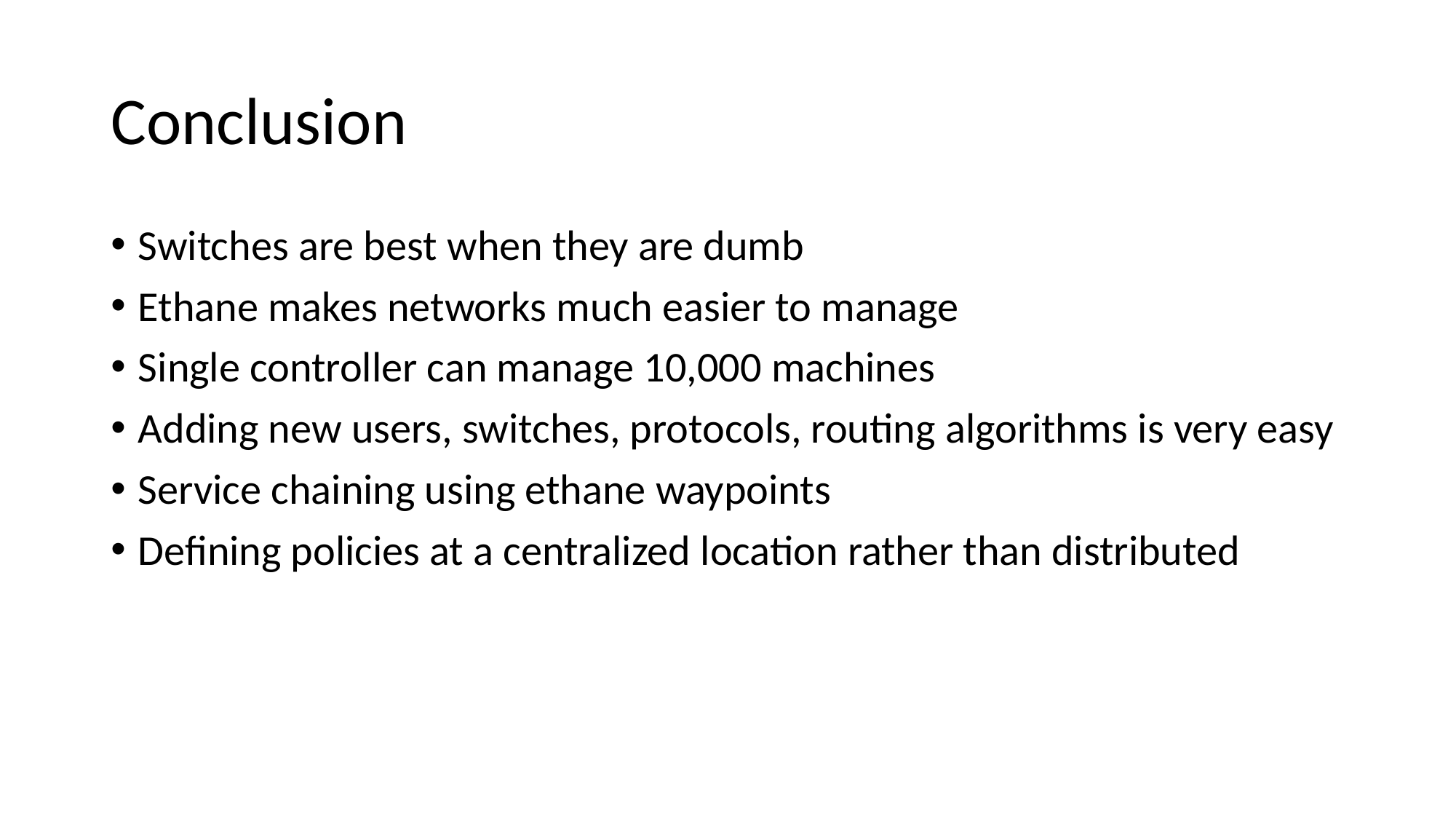

# Conclusion
Switches are best when they are dumb
Ethane makes networks much easier to manage
Single controller can manage 10,000 machines
Adding new users, switches, protocols, routing algorithms is very easy
Service chaining using ethane waypoints
Defining policies at a centralized location rather than distributed